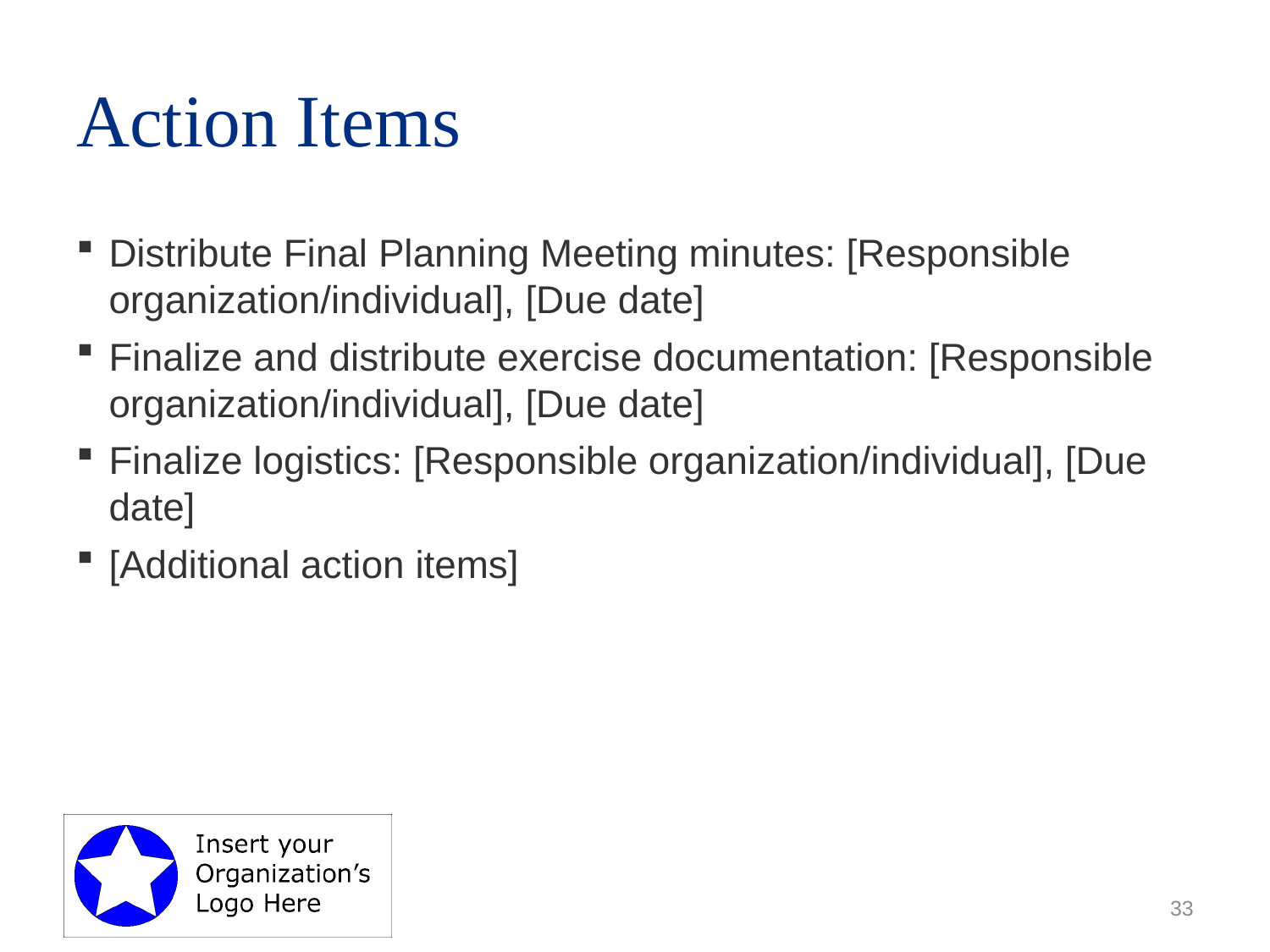

# Action Items
Distribute Final Planning Meeting minutes: [Responsible organization/individual], [Due date]
Finalize and distribute exercise documentation: [Responsible organization/individual], [Due date]
Finalize logistics: [Responsible organization/individual], [Due date]
[Additional action items]
33